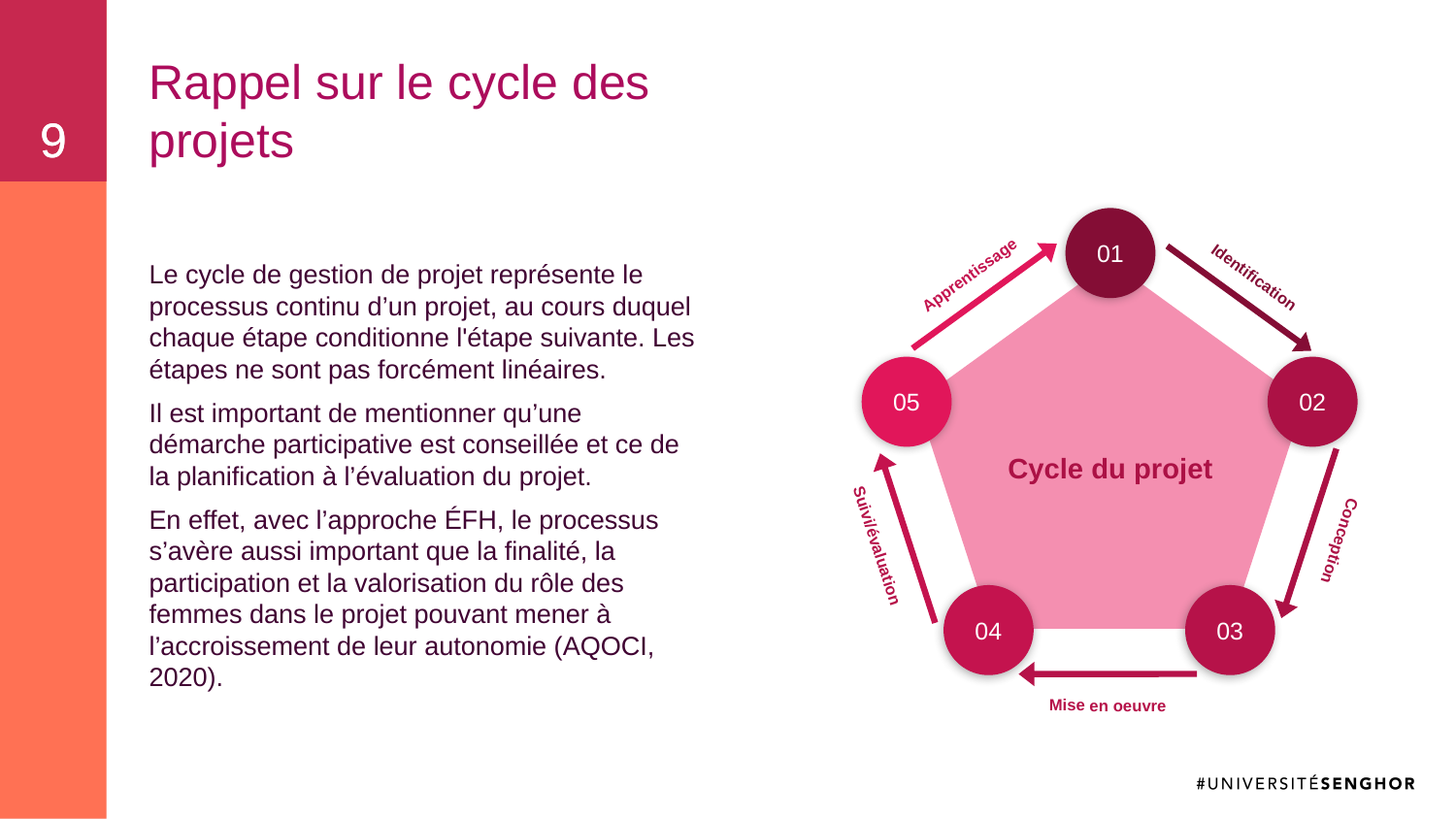

9
9
# Rappel sur le cycle des projets
Apprentissage

05
01
Identification

Le cycle de gestion de projet représente le processus continu d’un projet, au cours duquel chaque étape conditionne l'étape suivante. Les étapes ne sont pas forcément linéaires.
Il est important de mentionner qu’une démarche participative est conseillée et ce de la planification à l’évaluation du projet.
En effet, avec l’approche ÉFH, le processus s’avère aussi important que la finalité, la participation et la valorisation du rôle des femmes dans le projet pouvant mener à l’accroissement de leur autonomie (AQOCI, 2020).

02
Conception

Cycle du projet
Suivi/évaluation

04
03

Mise en oeuvre